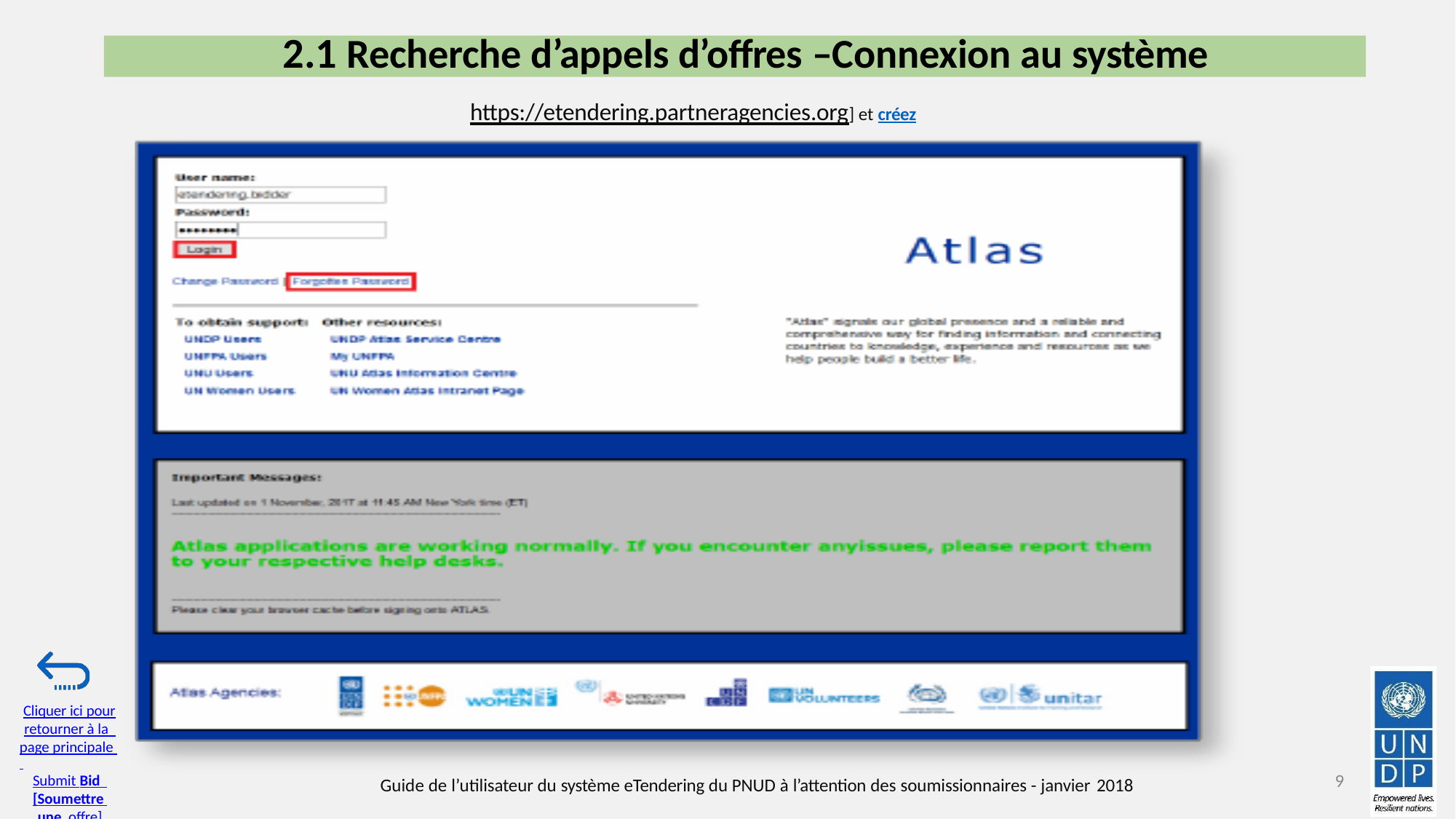

2.1 Recherche d’appels d’offres –Connexion au système
https://etendering.partneragencies.org] et créez

Cliquer ici pour
retourner à la  page principale  Submit Bid  [Soumettre une  offre]
9
Guide de l’utilisateur du système eTendering du PNUD à l’attention des soumissionnaires - janvier 2018